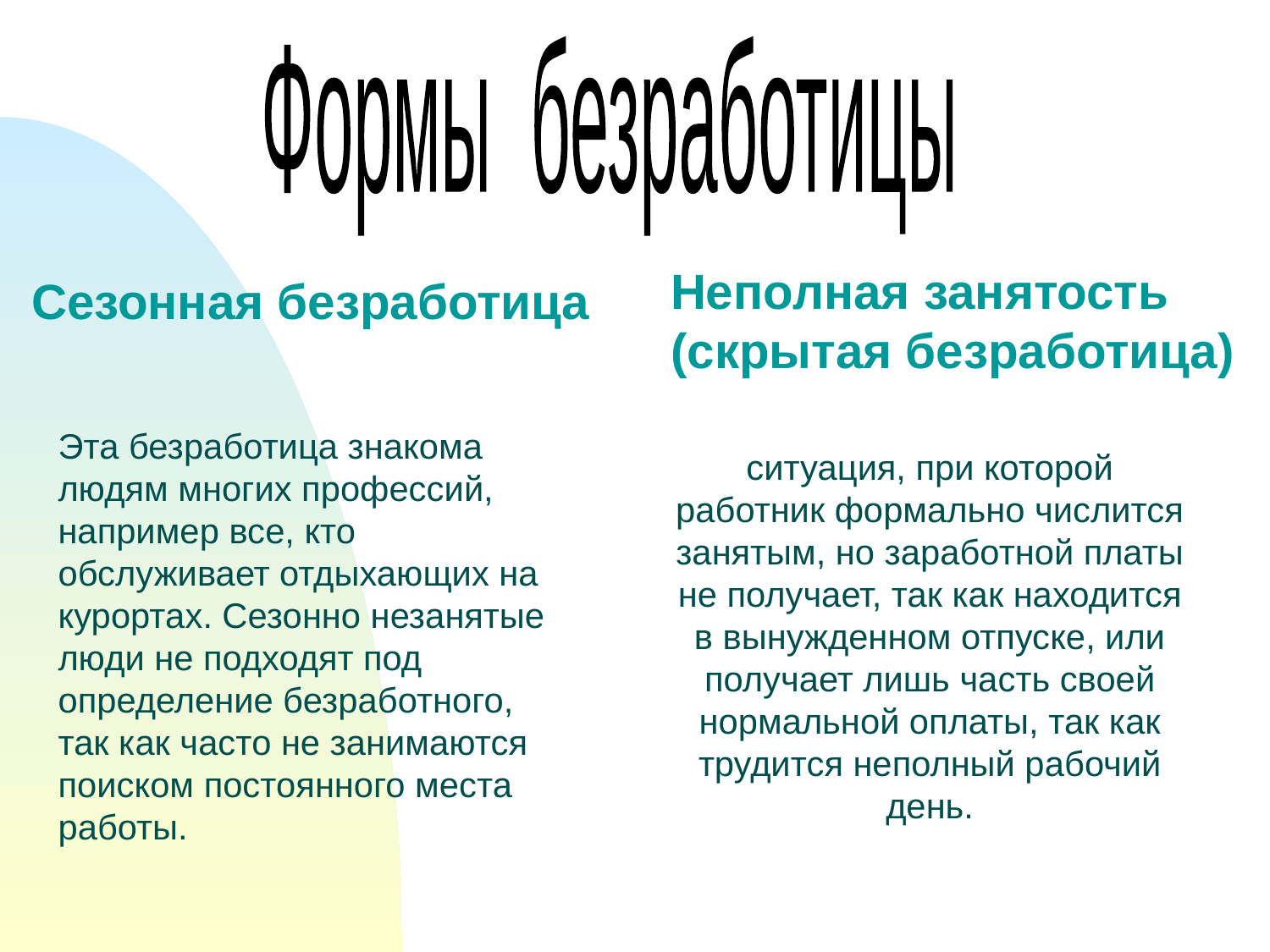

Формы  безработицы
Неполная занятость (скрытая безработица)

Сезонная безработица
Эта безработица знакома людям многих профессий, например все, кто обслуживает отдыхающих на курортах. Сезонно незанятые люди не подходят под определение безработного, так как часто не занимаются поиском постоянного места работы.
ситуация, при которой работник формально числится занятым, но заработной платы не получает, так как находится в вынужденном отпуске, или получает лишь часть своей нормальной оплаты, так как трудится неполный рабочий день.